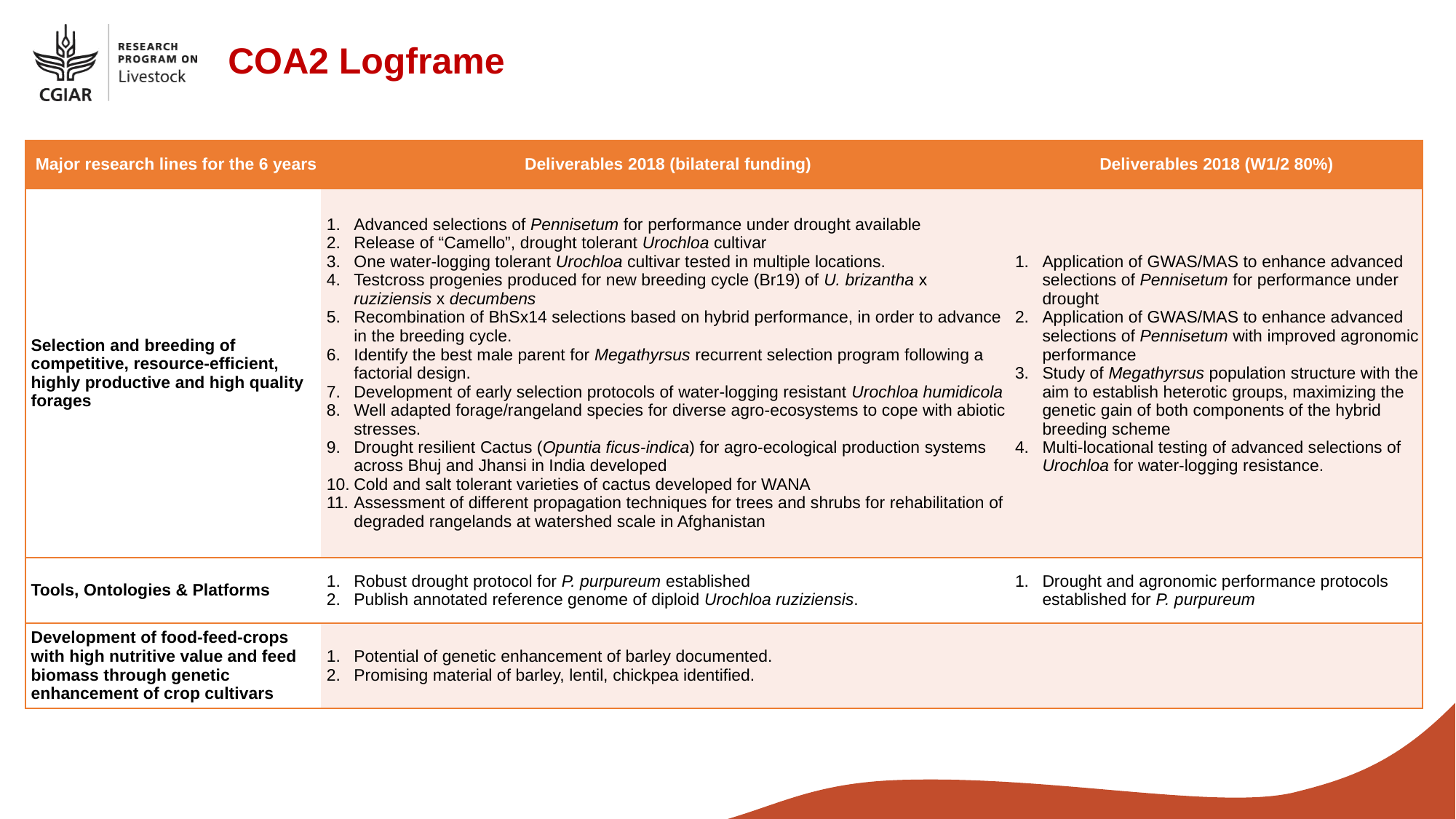

COA2 Logframe
| Major research lines for the 6 years | Deliverables 2018 (bilateral funding) | Deliverables 2018 (W1/2 80%) |
| --- | --- | --- |
| Selection and breeding of competitive, resource-efficient, highly productive and high quality forages | Advanced selections of Pennisetum for performance under drought available Release of “Camello”, drought tolerant Urochloa cultivar One water-logging tolerant Urochloa cultivar tested in multiple locations. Testcross progenies produced for new breeding cycle (Br19) of U. brizantha x ruziziensis x decumbens Recombination of BhSx14 selections based on hybrid performance, in order to advance in the breeding cycle. Identify the best male parent for Megathyrsus recurrent selection program following a factorial design. Development of early selection protocols of water-logging resistant Urochloa humidicola Well adapted forage/rangeland species for diverse agro-ecosystems to cope with abiotic stresses. Drought resilient Cactus (Opuntia ficus-indica) for agro-ecological production systems across Bhuj and Jhansi in India developed Cold and salt tolerant varieties of cactus developed for WANA Assessment of different propagation techniques for trees and shrubs for rehabilitation of degraded rangelands at watershed scale in Afghanistan | Application of GWAS/MAS to enhance advanced selections of Pennisetum for performance under drought Application of GWAS/MAS to enhance advanced selections of Pennisetum with improved agronomic performance Study of Megathyrsus population structure with the aim to establish heterotic groups, maximizing the genetic gain of both components of the hybrid breeding scheme Multi-locational testing of advanced selections of Urochloa for water-logging resistance. |
| Tools, Ontologies & Platforms | Robust drought protocol for P. purpureum established Publish annotated reference genome of diploid Urochloa ruziziensis. | Drought and agronomic performance protocols established for P. purpureum |
| Development of food-feed-crops with high nutritive value and feed biomass through genetic enhancement of crop cultivars | Potential of genetic enhancement of barley documented. Promising material of barley, lentil, chickpea identified. |  |